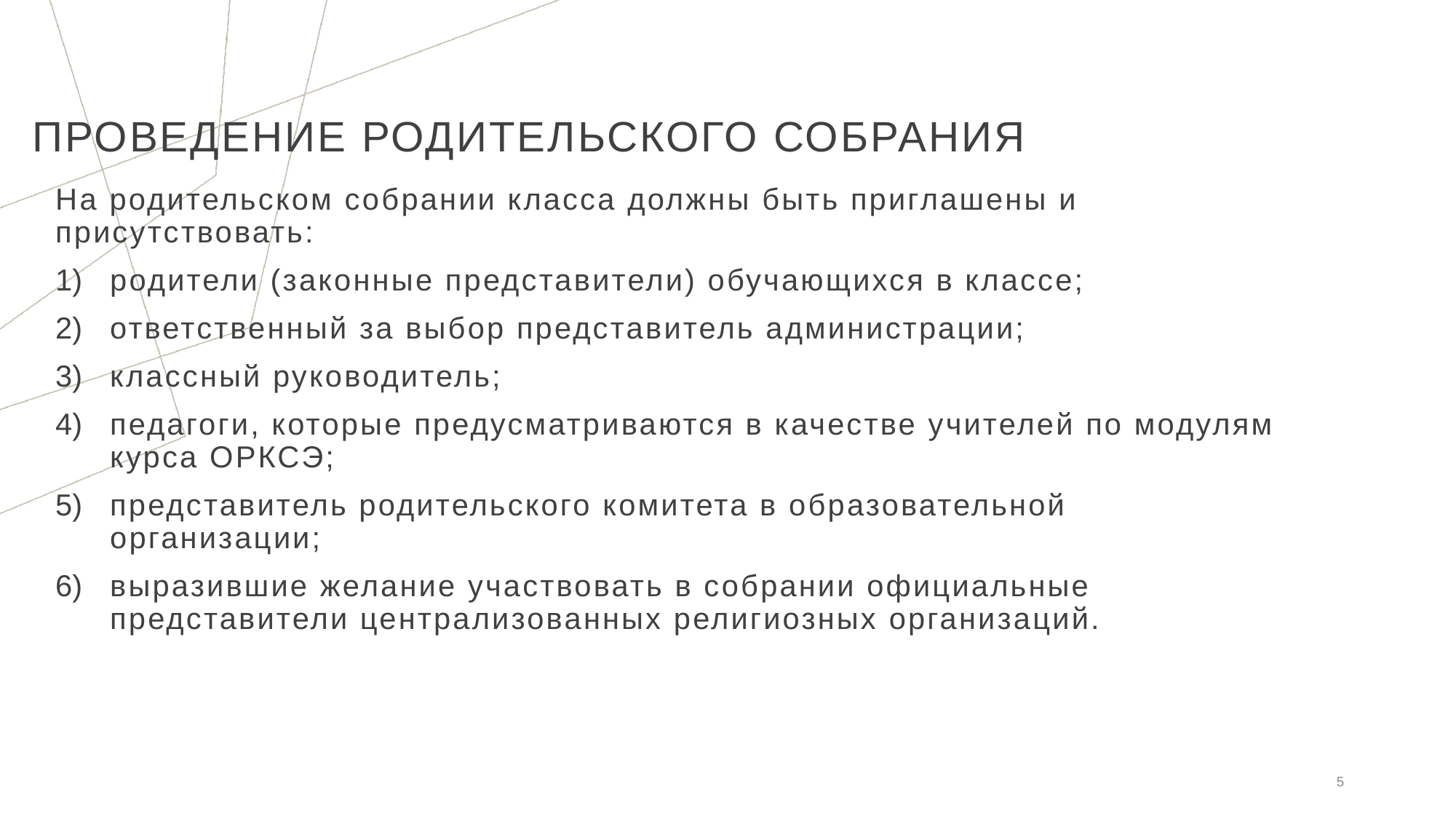

# Проведение родительского собрания
На родительском собрании класса должны быть приглашены и присутствовать:
родители (законные представители) обучающихся в классе;
ответственный за выбор представитель администрации;
классный руководитель;
педагоги, которые предусматриваются в качестве учителей по модулям курса ОРКСЭ;
представитель родительского комитета в образовательной организации;
выразившие желание участвовать в собрании официальные представители централизованных религиозных организаций.
5